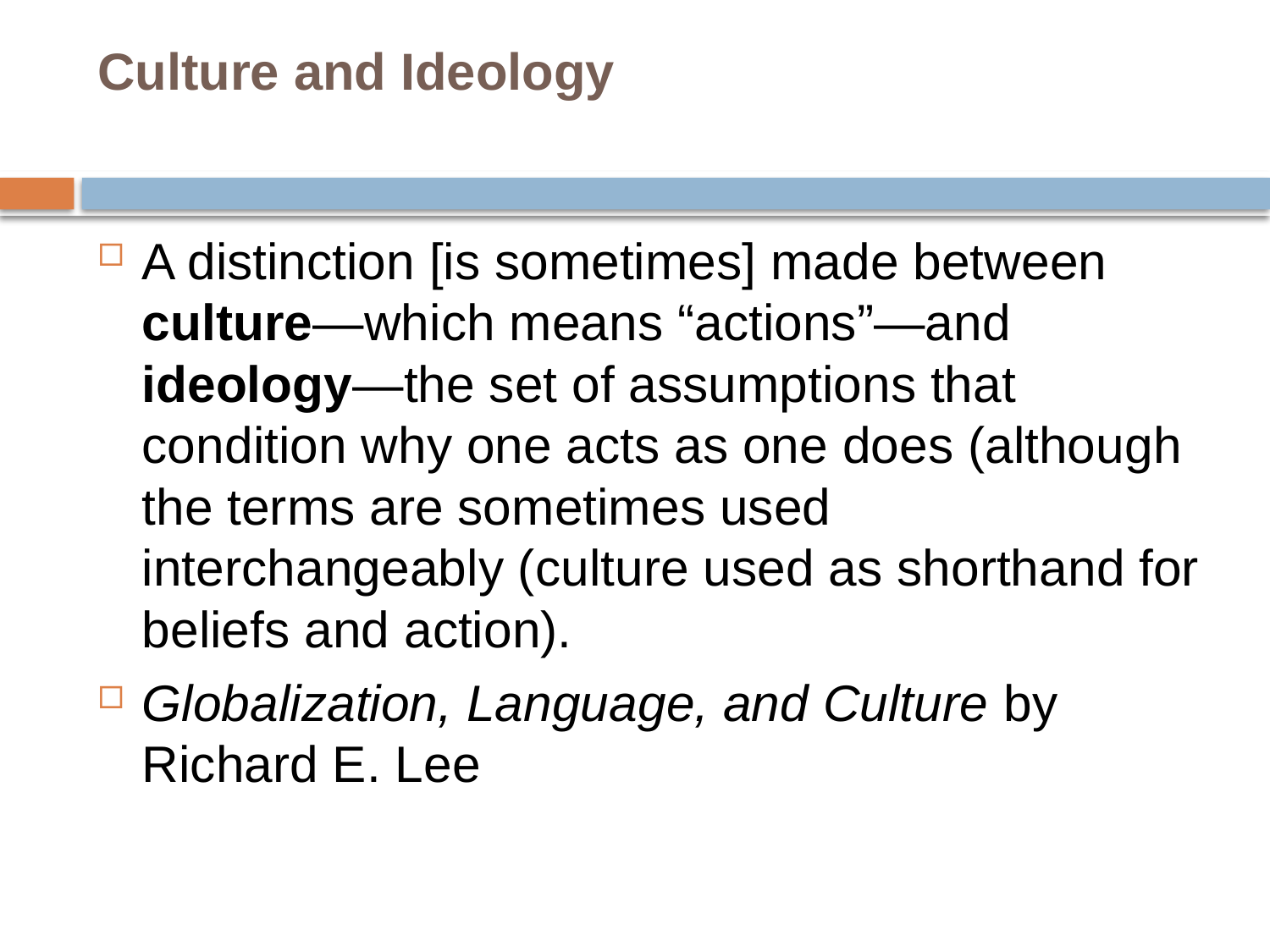

# Culture and Ideology
A distinction [is sometimes] made between culture—which means “actions”—and ideology—the set of assumptions that condition why one acts as one does (although the terms are sometimes used interchangeably (culture used as shorthand for beliefs and action).
Globalization, Language, and Culture by Richard E. Lee